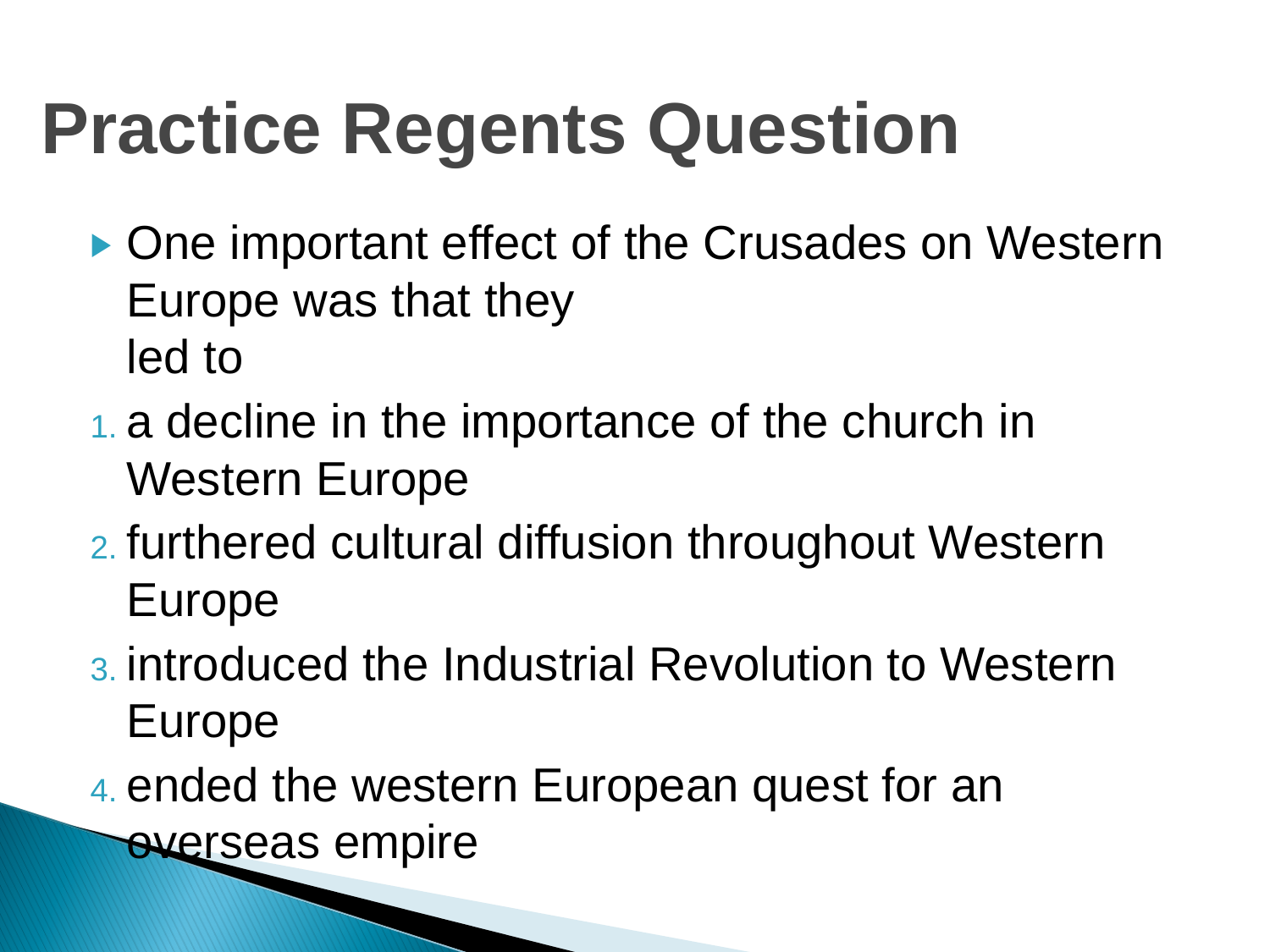

# Practice Regents Question
One important effect of the Crusades on Western Europe was that they
led to
a decline in the importance of the church in Western Europe
furthered cultural diffusion throughout Western Europe
introduced the Industrial Revolution to Western Europe
ended the western European quest for an overseas empire